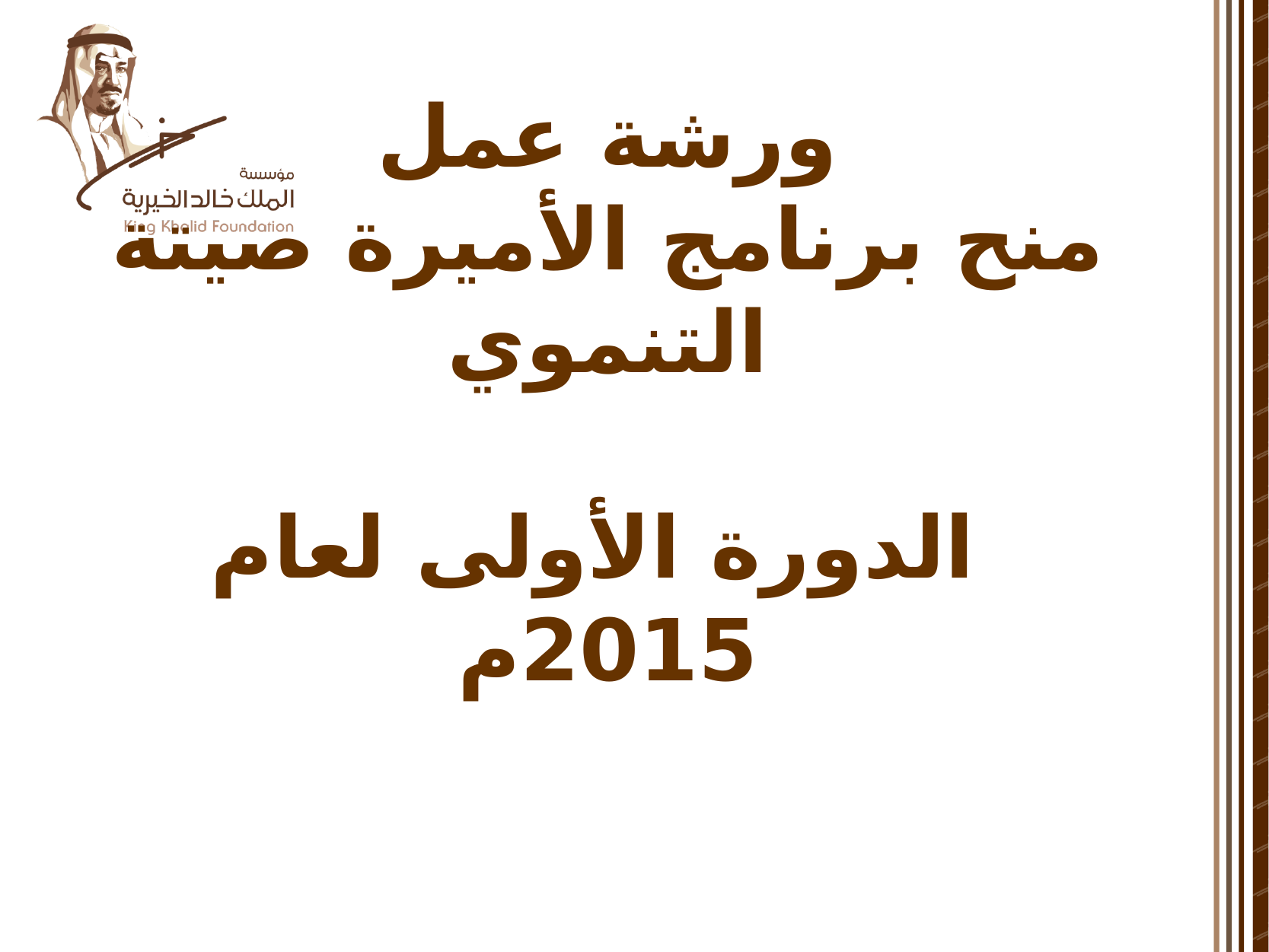

# ورشة عمل منح برنامج الأميرة صيتة التنموي الدورة الأولى لعام 2015م